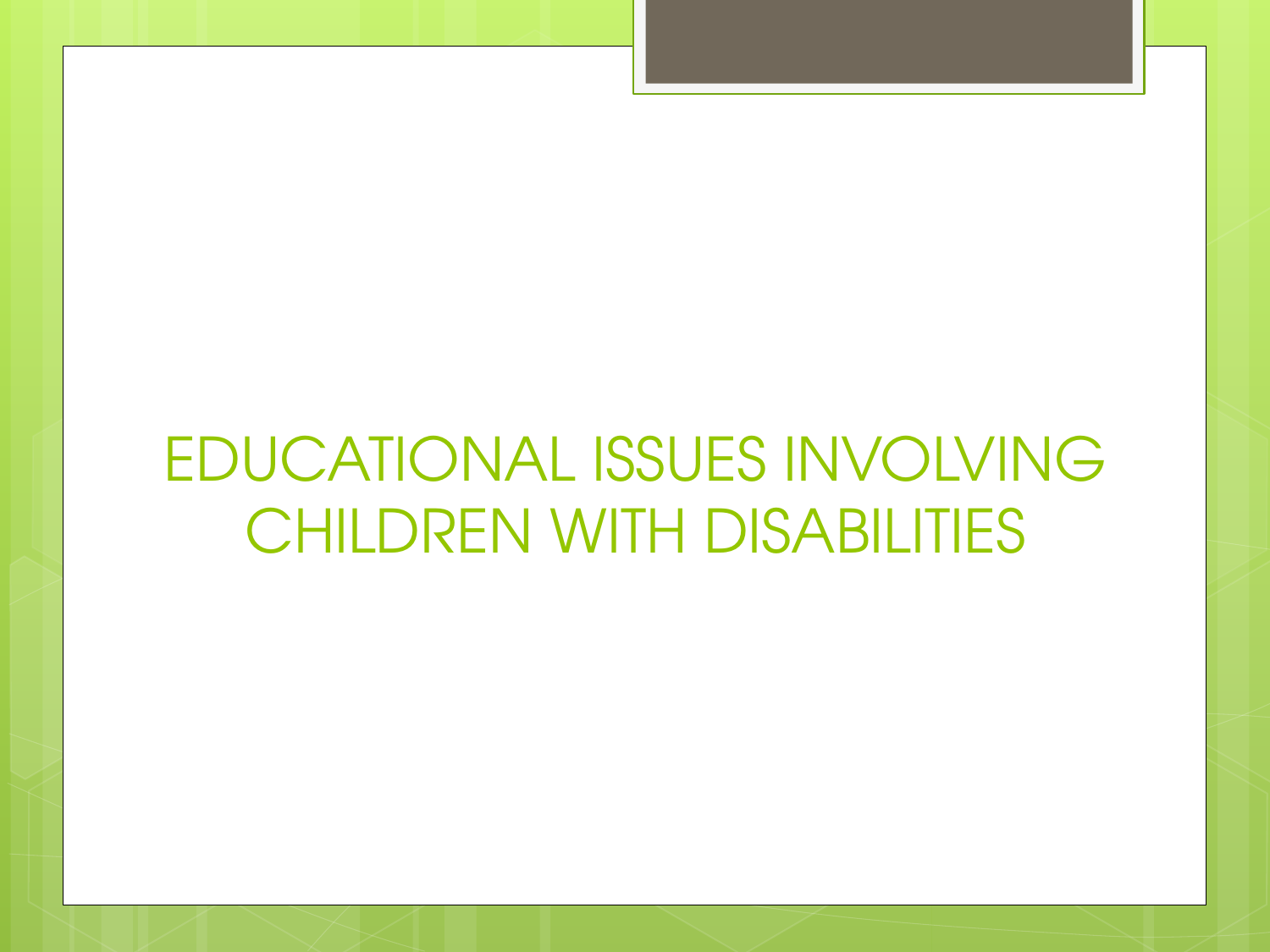

# EDUCATIONAL ISSUES INVOLVING CHILDREN WITH DISABILITIES